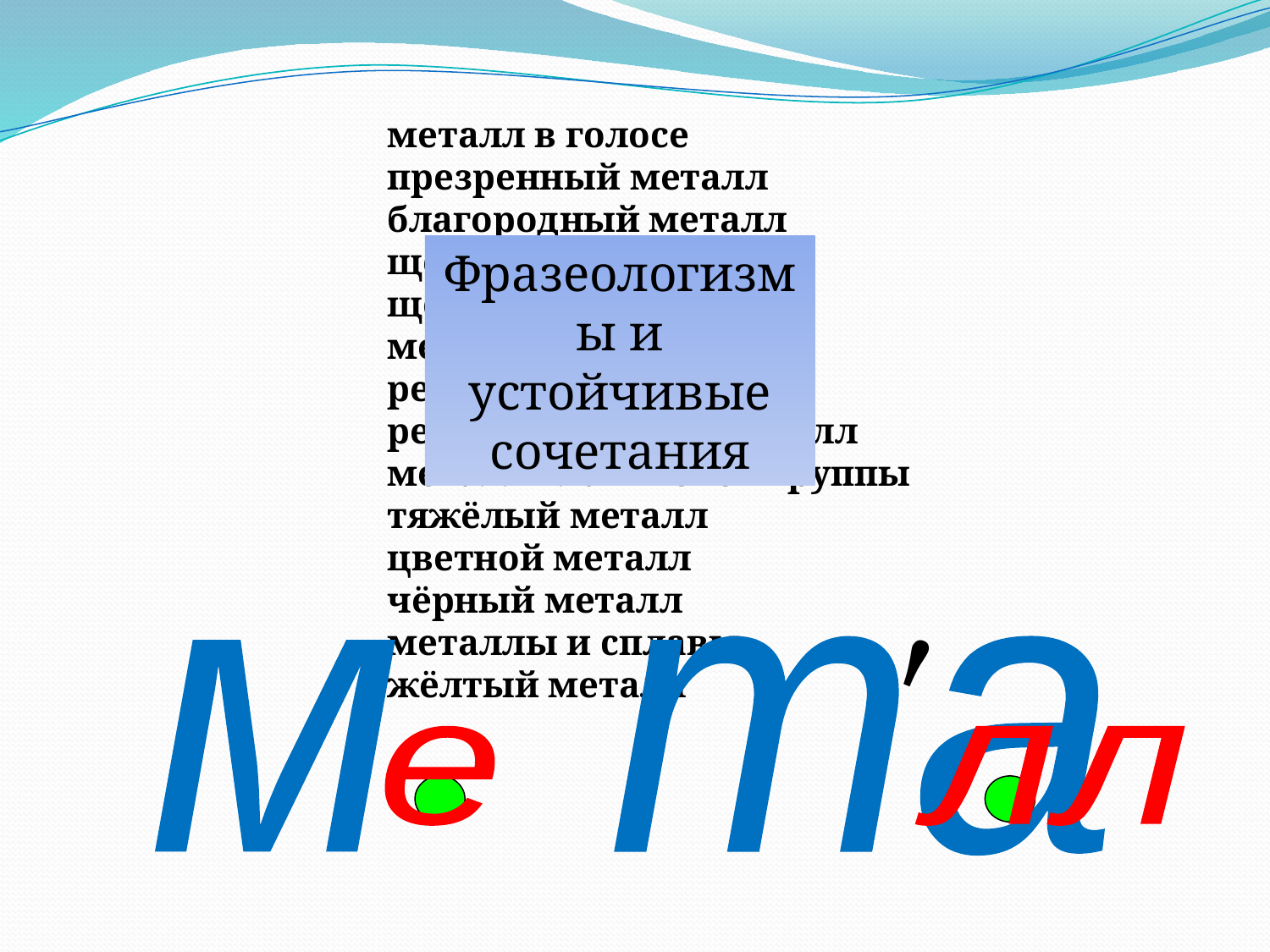

металл в голосе
презренный металл
благородный металл
щелочной металл
щёлочноземельный металл
редкий металл
редкоземельный металл
металл платиновой группы
тяжёлый металл
цветной металл
чёрный металл
металлы и сплавы
жёлтый металл
Фразеологизмы и устойчивые сочетания
′
м  та
е
лл